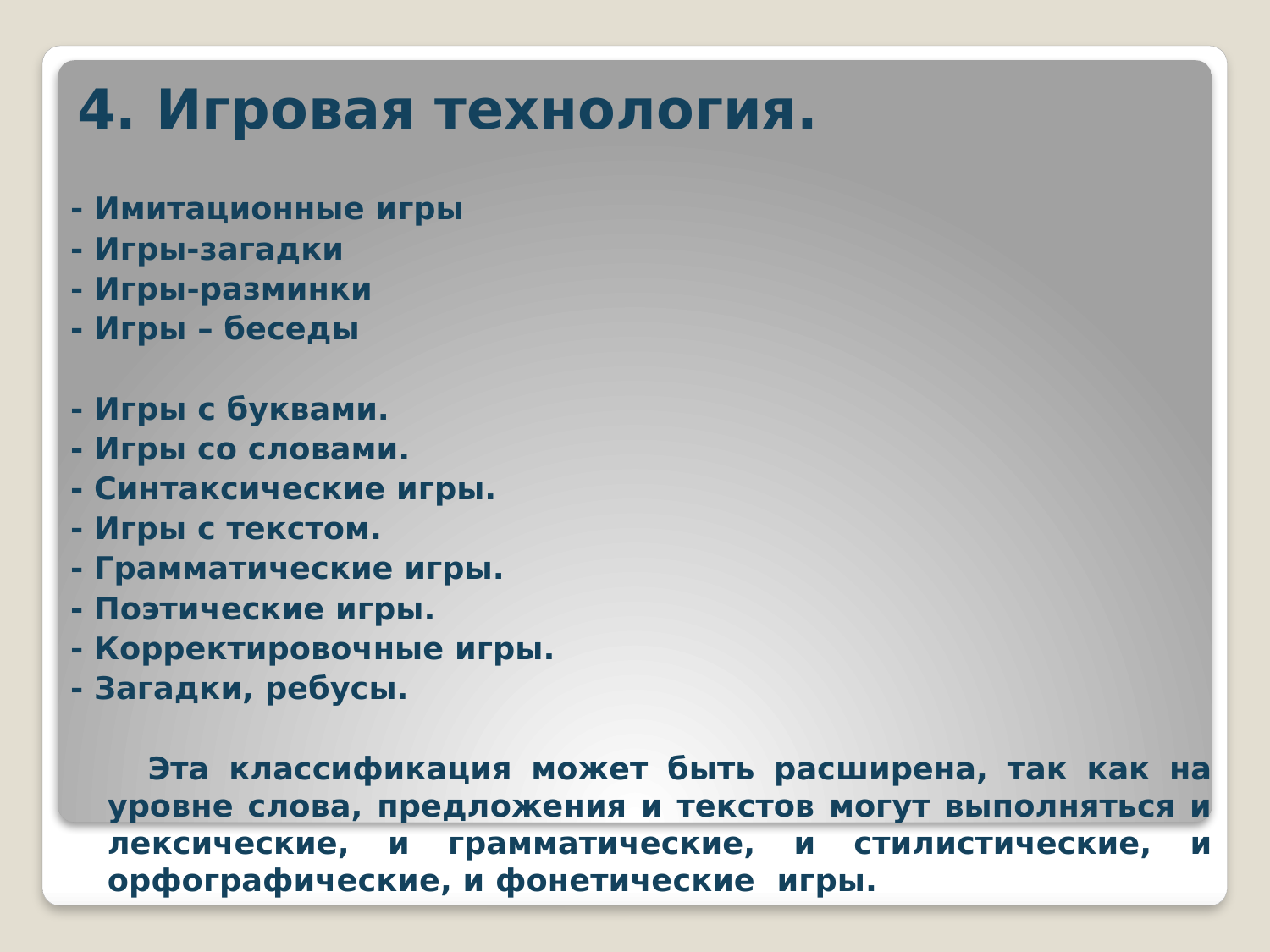

# 4. Игровая технология.
- Имитационные игры
- Игры-загадки
- Игры-разминки
- Игры – беседы

- Игры с буквами.
- Игры со словами.
- Синтаксические игры.
- Игры с текстом.
- Грамматические игры.
- Поэтические игры.
- Корректировочные игры.
- Загадки, ребусы.

    Эта классификация может быть расширена, так как на уровне слова, предложения и текстов могут выполняться и лексические, и грамматические, и стилистические, и орфографические, и фонетические  игры.